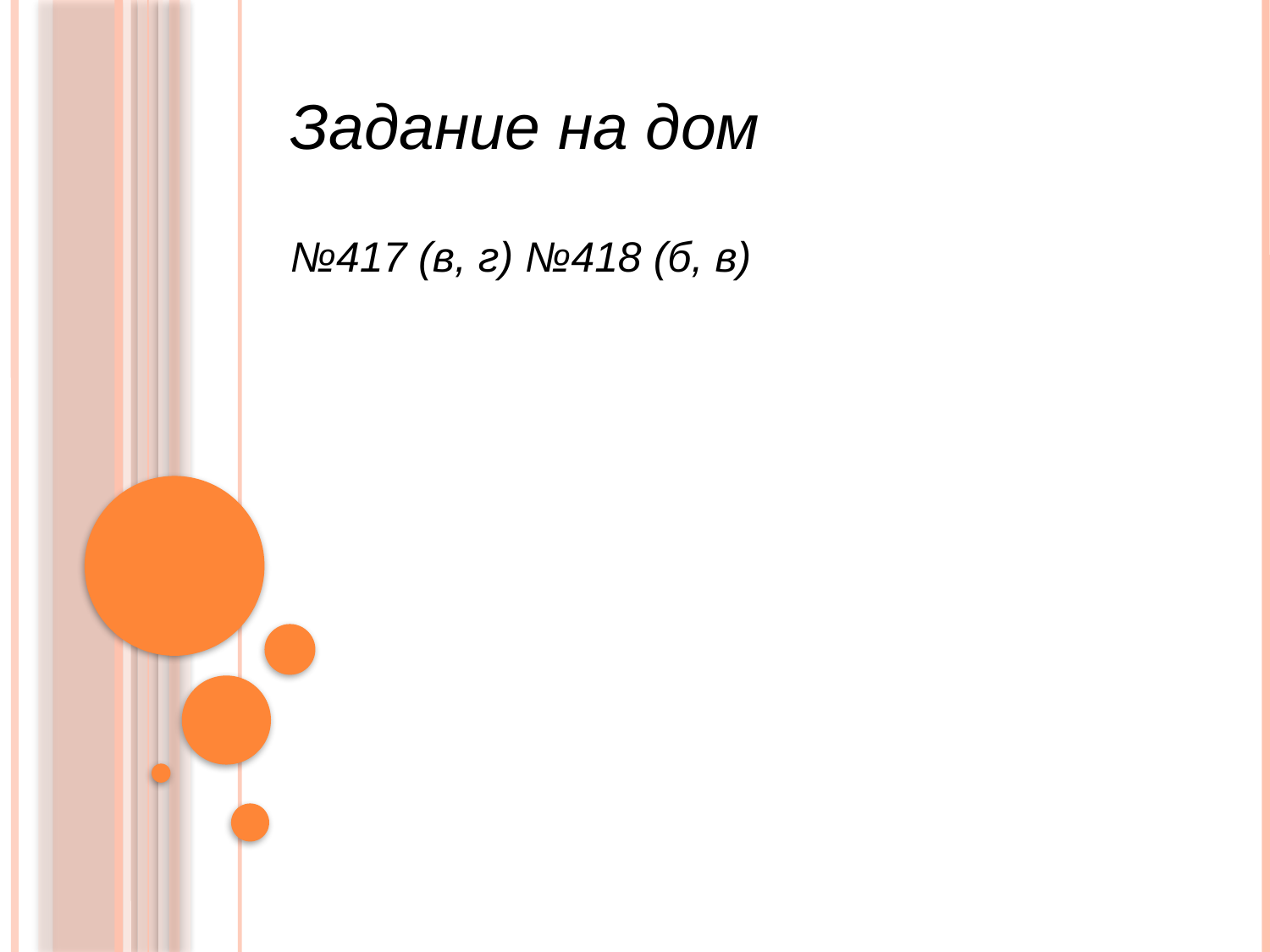

Задание на дом

№417 (в, г) №418 (б, в)